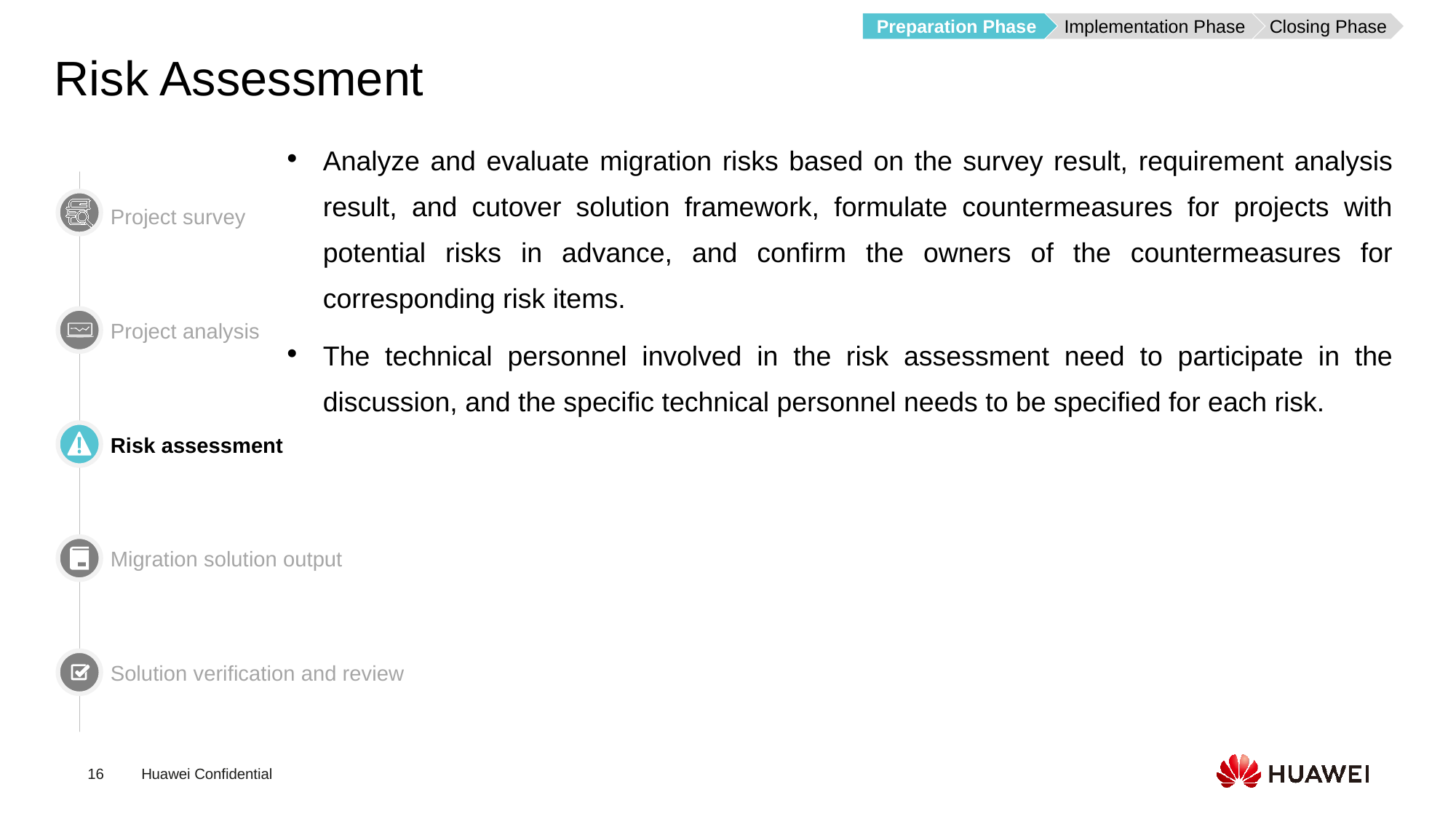

Preparation Phase
Implementation Phase
Closing Phase
# Risk Assessment
Analyze and evaluate migration risks based on the survey result, requirement analysis result, and cutover solution framework, formulate countermeasures for projects with potential risks in advance, and confirm the owners of the countermeasures for corresponding risk items.
The technical personnel involved in the risk assessment need to participate in the discussion, and the specific technical personnel needs to be specified for each risk.
Project survey

Project analysis

Risk assessment

Migration solution output

Solution verification and review